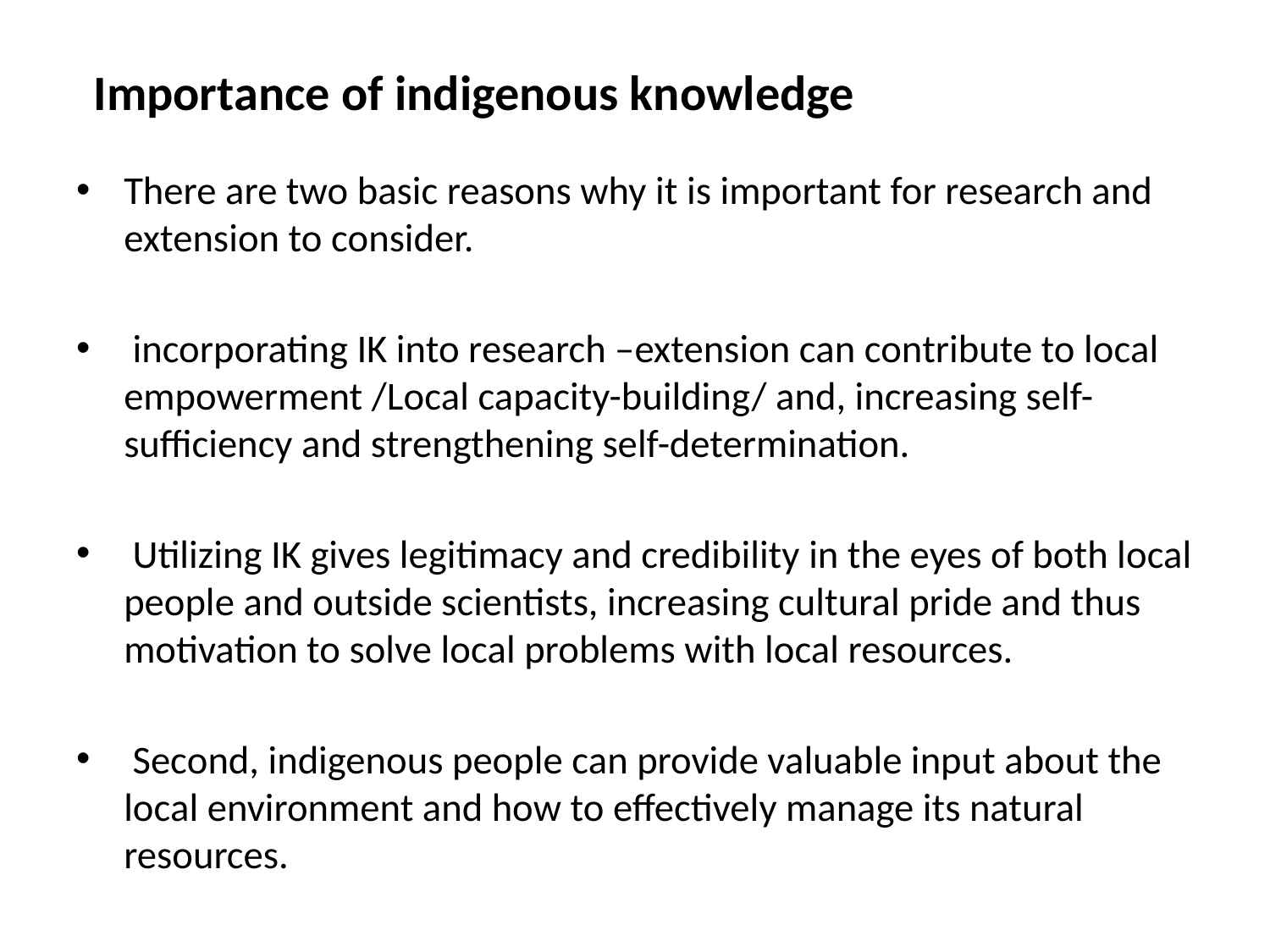

# Importance of indigenous knowledge
There are two basic reasons why it is important for research and extension to consider.

 incorporating IK into research –extension can contribute to local empowerment /Local capacity-building/ and, increasing self-sufficiency and strengthening self-determination.

 Utilizing IK gives legitimacy and credibility in the eyes of both local people and outside scientists, increasing cultural pride and thus motivation to solve local problems with local resources.

 Second, indigenous people can provide valuable input about the local environment and how to effectively manage its natural resources.